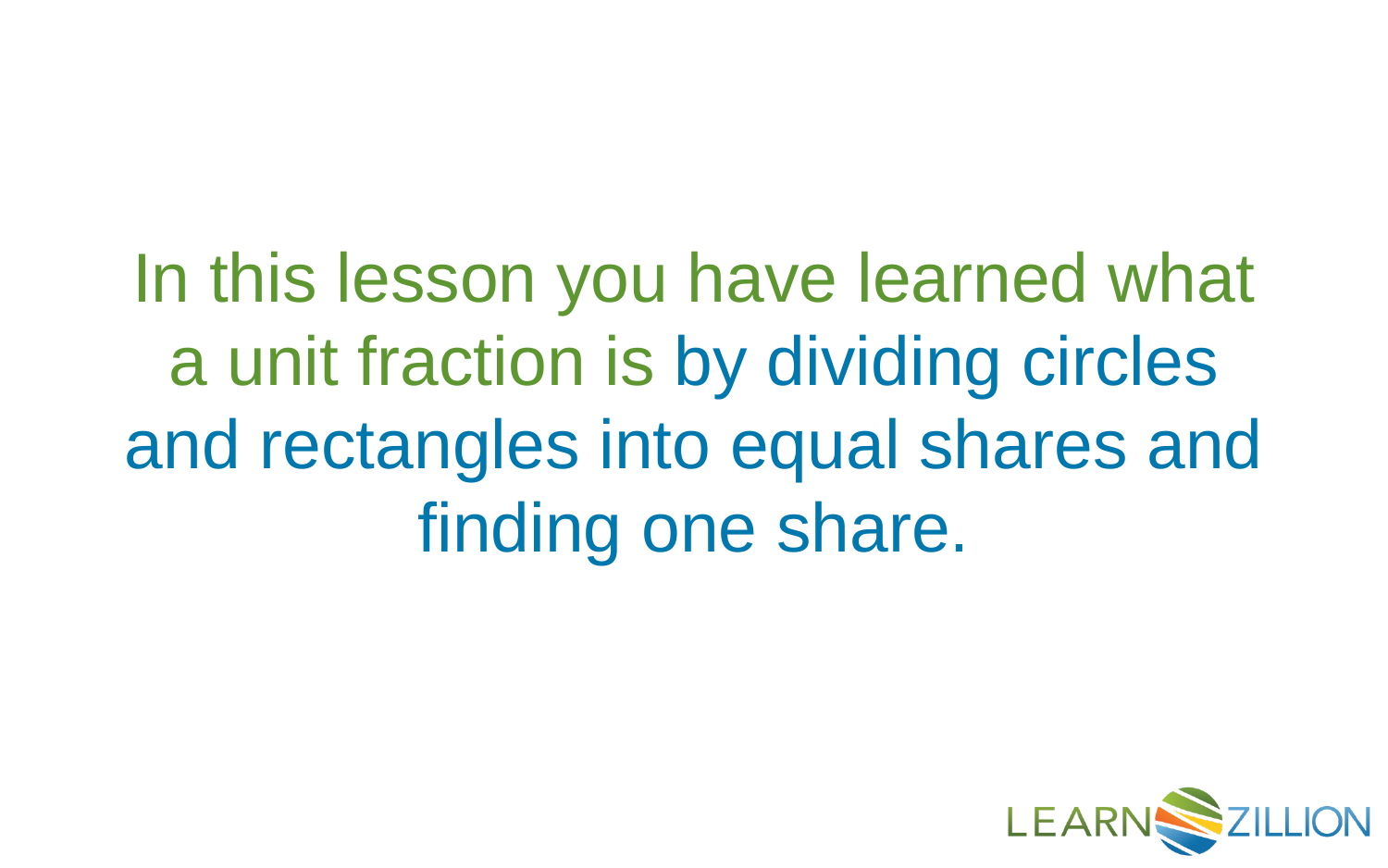

In this lesson you have learned what a unit fraction is by dividing circles and rectangles into equal shares and finding one share.